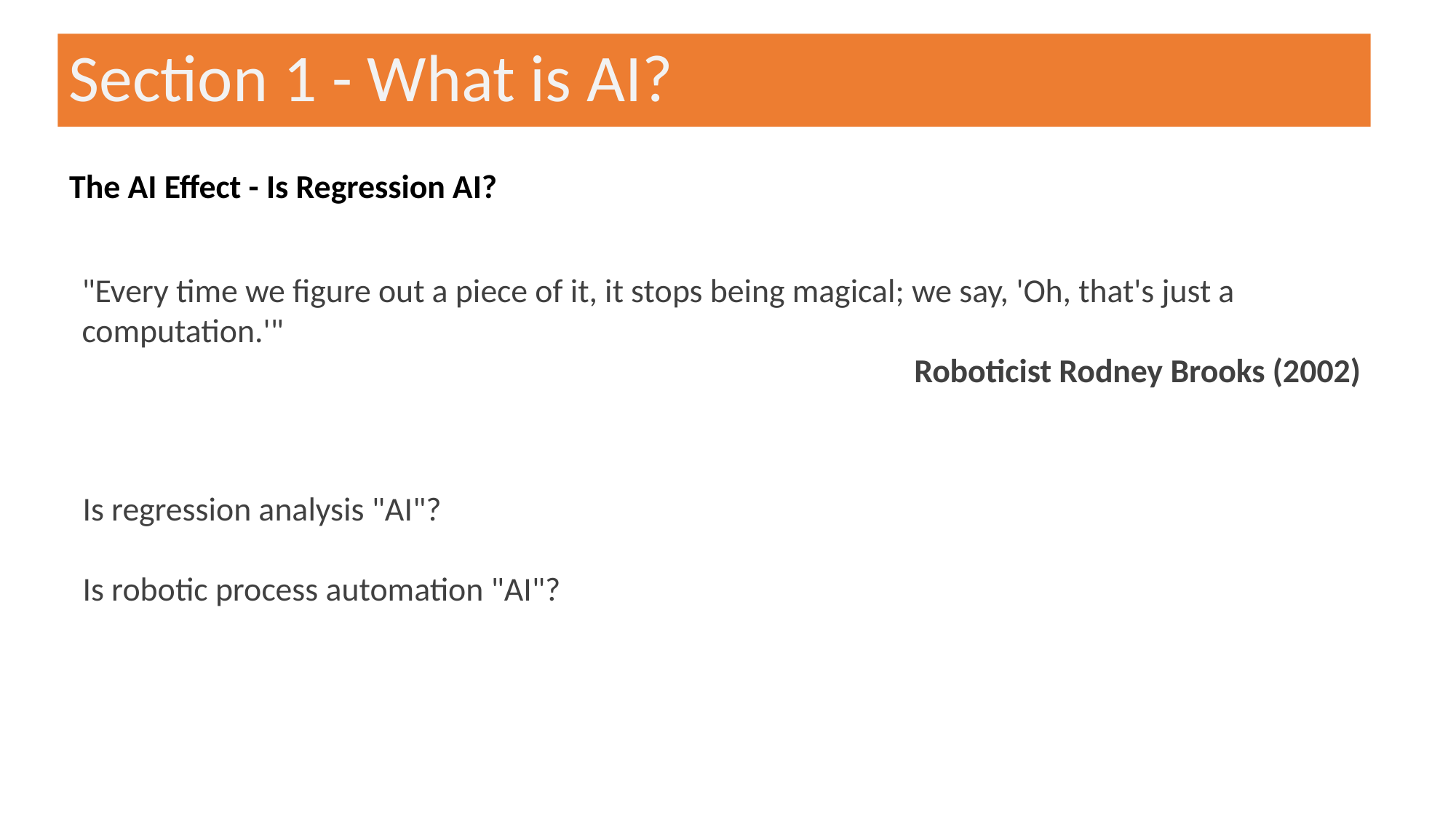

Section 1 - What is AI?
The AI Effect - Is Regression AI?
"Every time we figure out a piece of it, it stops being magical; we say, 'Oh, that's just a computation.'"
       Roboticist Rodney Brooks (2002)
Is regression analysis "AI"?

Is robotic process automation "AI"?